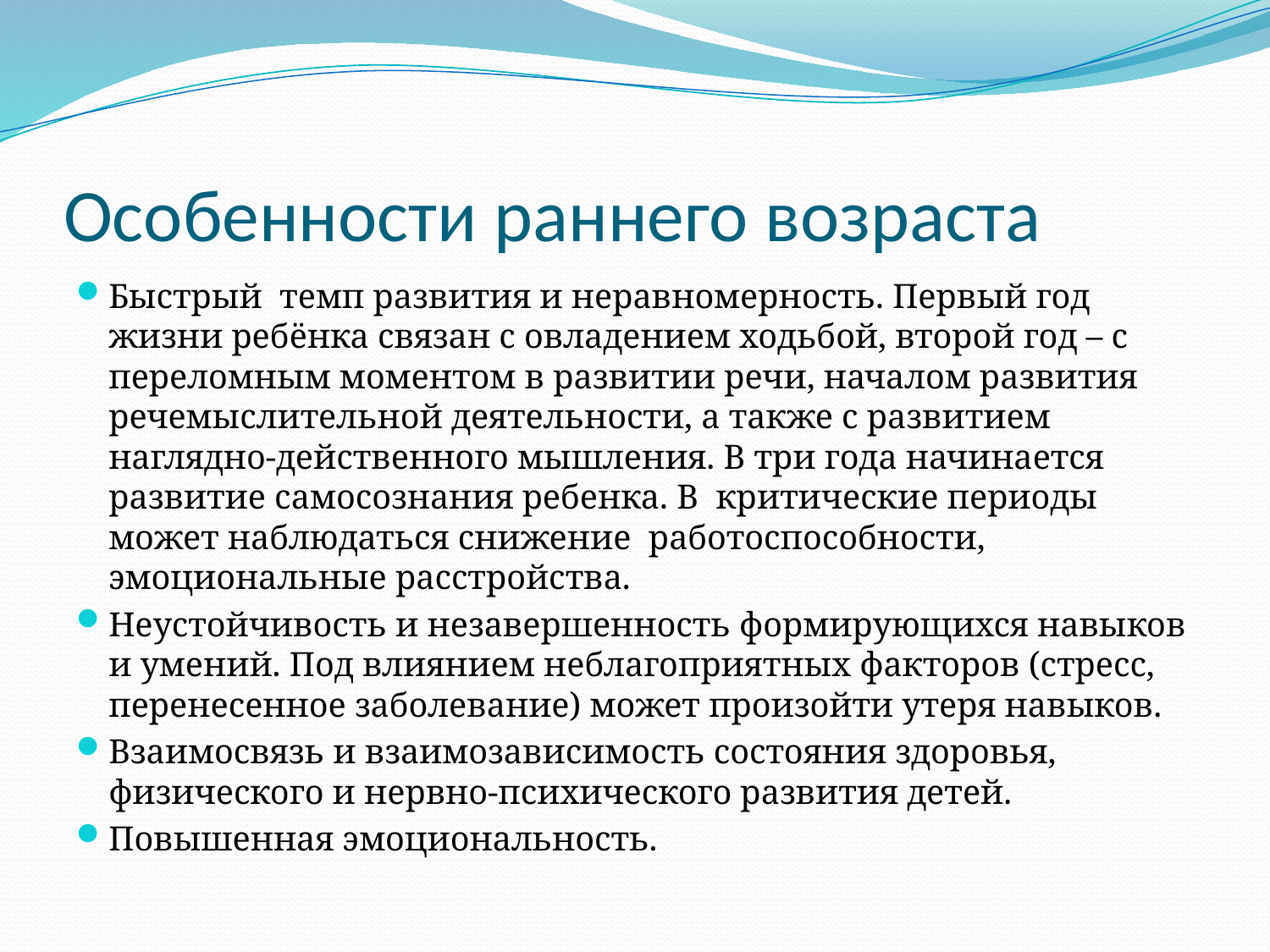

# Особенности раннего возраста
Быстрый  темп развития и неравномерность. Первый год жизни ребёнка связан с овладением ходьбой, второй год – с переломным моментом в развитии речи, началом развития речемыслительной деятельности, а также с развитием наглядно-действенного мышления. В три года начинается развитие самосознания ребенка. В  критические периоды может наблюдаться снижение  работоспособности, эмоциональные расстройства.
Неустойчивость и незавершенность формирующихся навыков и умений. Под влиянием неблагоприятных факторов (стресс, перенесенное заболевание) может произойти утеря навыков.
Взаимосвязь и взаимозависимость состояния здоровья, физического и нервно-психического развития детей.
Повышенная эмоциональность.